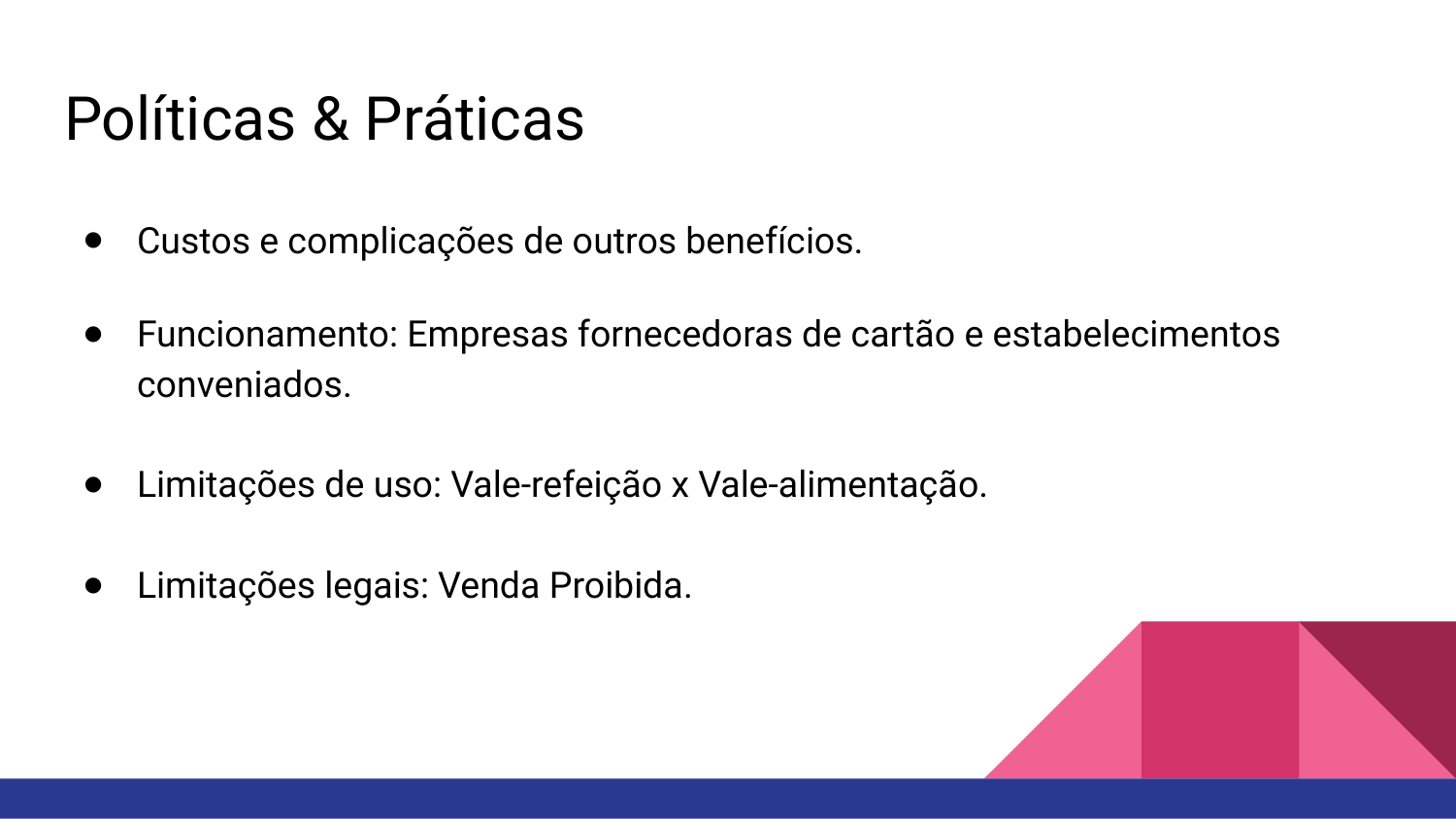

# Políticas & Práticas
Custos e complicações de outros benefícios.
Funcionamento: Empresas fornecedoras de cartão e estabelecimentos conveniados.
Limitações de uso: Vale-refeição x Vale-alimentação.
Limitações legais: Venda Proibida.